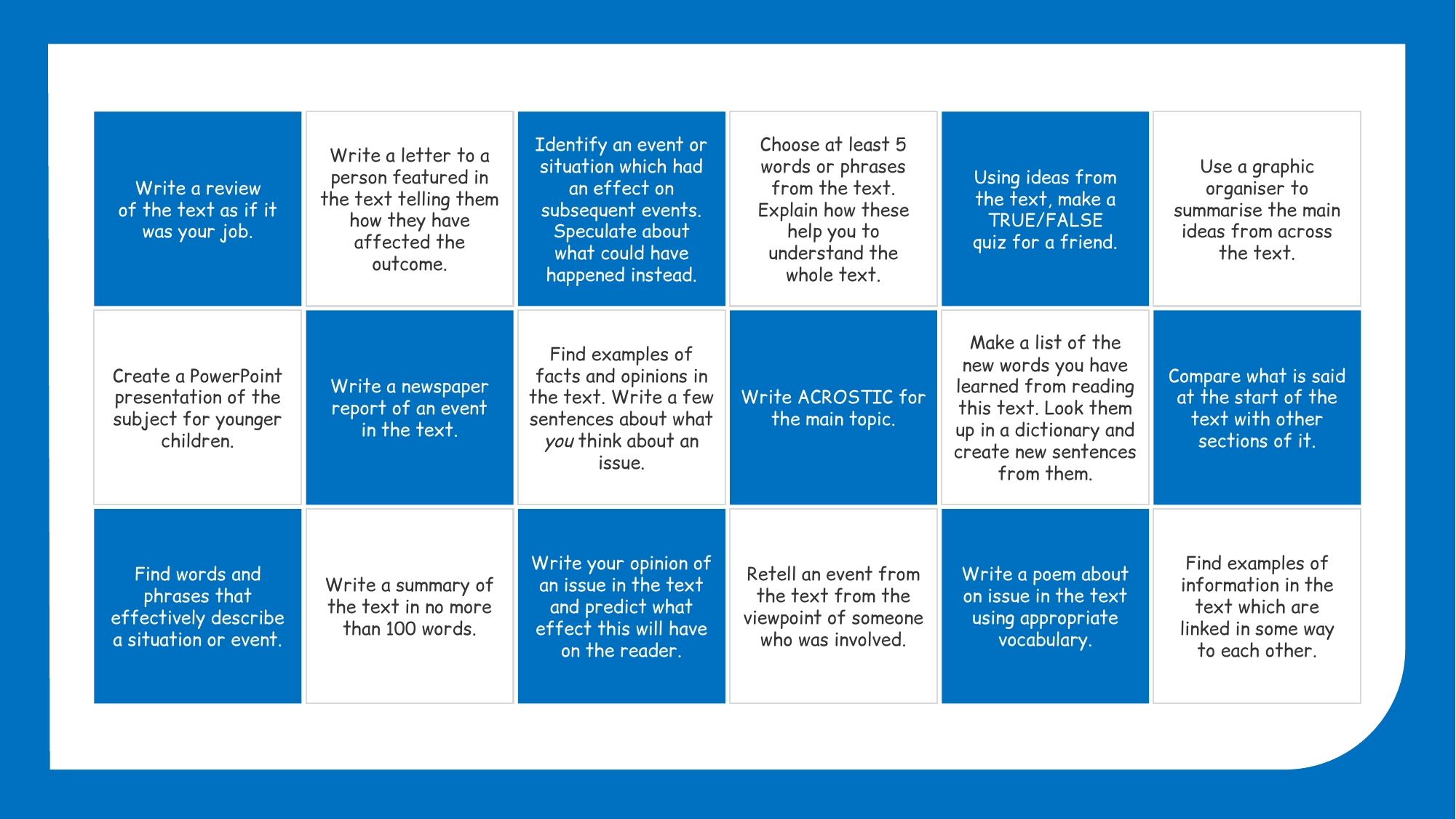

Write a review
of the text as if it was your job.
Write a letter to a person featured in the text telling them how they have affected the outcome.
Identify an event or situation which had
an effect on subsequent events. Speculate about
what could have happened instead.
Choose at least 5
words or phrases from the text.
Explain how these help you to understand the
whole text.
Using ideas from
the text, make a TRUE/FALSE
quiz for a friend.
Use a graphic organiser to
summarise the main ideas from across the text.
Create a PowerPoint presentation of the subject for younger children.
Write a newspaper report of an event
in the text.
Find examples of facts and opinions in the text. Write a few sentences about what you think about an issue.
Write ACROSTIC for the main topic.
Make a list of the new words you have learned from reading this text. Look them up in a dictionary and create new sentences from them.
Compare what is said at the start of the text with other sections of it.
Find words and phrases that effectively describe a situation or event.
Write a summary of the text in no more than 100 words.
Write your opinion of an issue in the text and predict what effect this will have on the reader.
Retell an event from the text from the viewpoint of someone who was involved.
Write a poem about on issue in the text using appropriate vocabulary.
Find examples of information in the text which are
linked in some way
to each other.